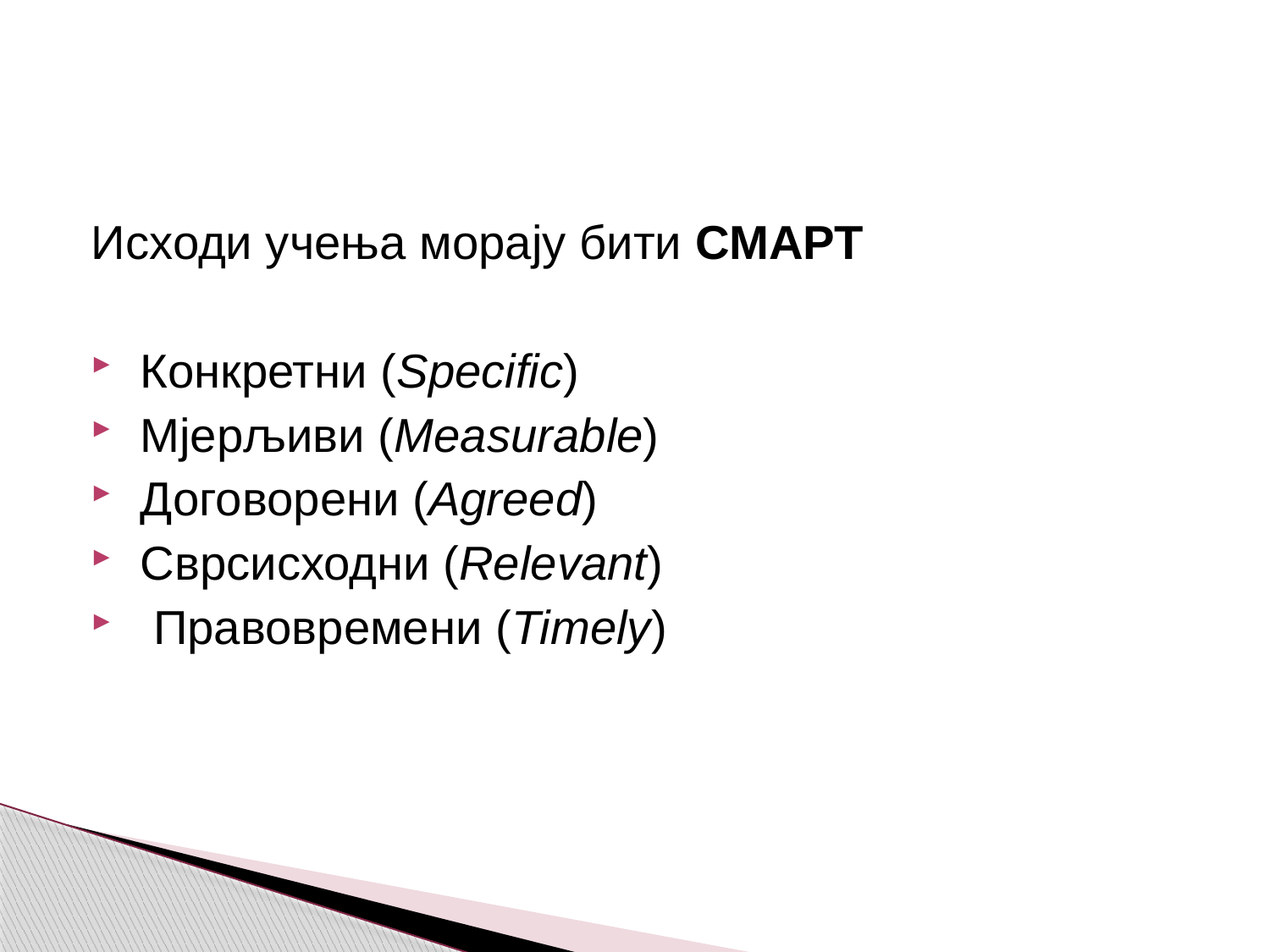

Исходи учења морају бити СМАРТ

 Конкретни (Specific)
 Мјерљиви (Мeasurable)
 Договорени (Аgreed)
 Сврсисходни (Relevant)
  Правовремени (Timely)